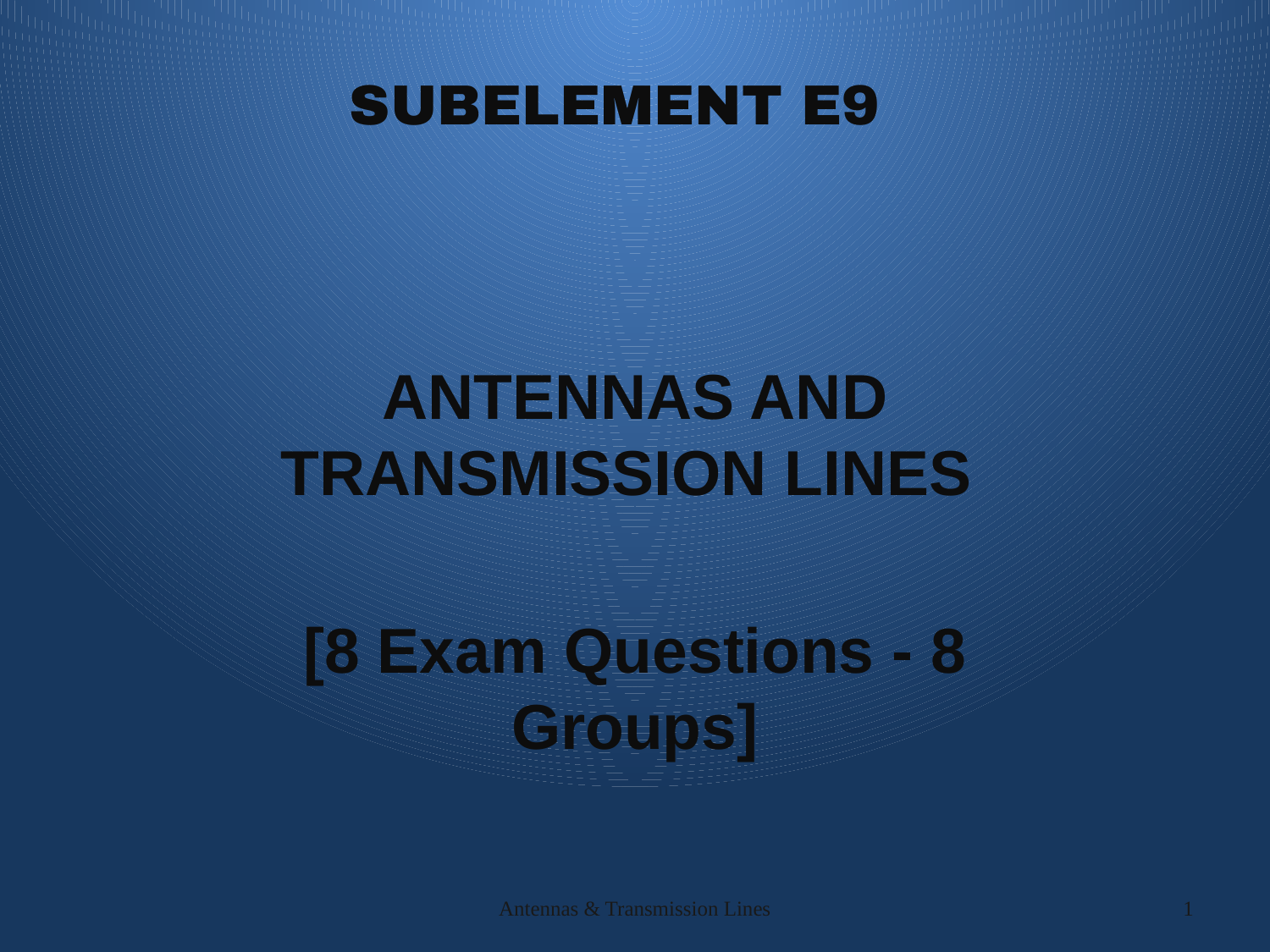

# SUBELEMENT E9
ANTENNAS AND TRANSMISSION LINES

[8 Exam Questions - 8 Groups]
Antennas & Transmission Lines
1